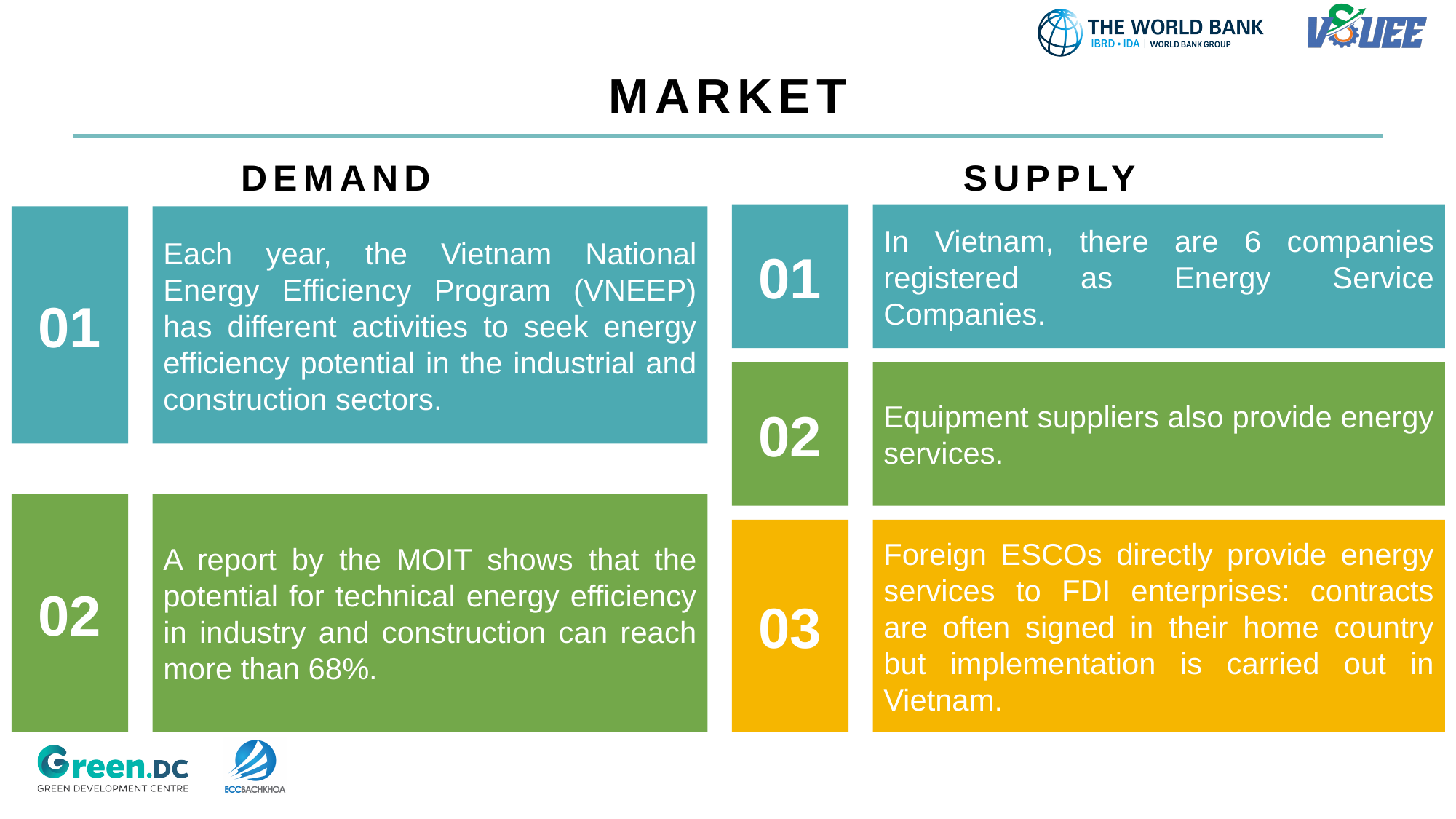

# MARKET
SUPPLY
DEMAND
01
In Vietnam, there are 6 companies registered as Energy Service Companies.
01
Each year, the Vietnam National Energy Efficiency Program (VNEEP) has different activities to seek energy efficiency potential in the industrial and construction sectors.
02
Equipment suppliers also provide energy services.
02
A report by the MOIT shows that the potential for technical energy efficiency in industry and construction can reach more than 68%.
03
Foreign ESCOs directly provide energy services to FDI enterprises: contracts are often signed in their home country but implementation is carried out in Vietnam.